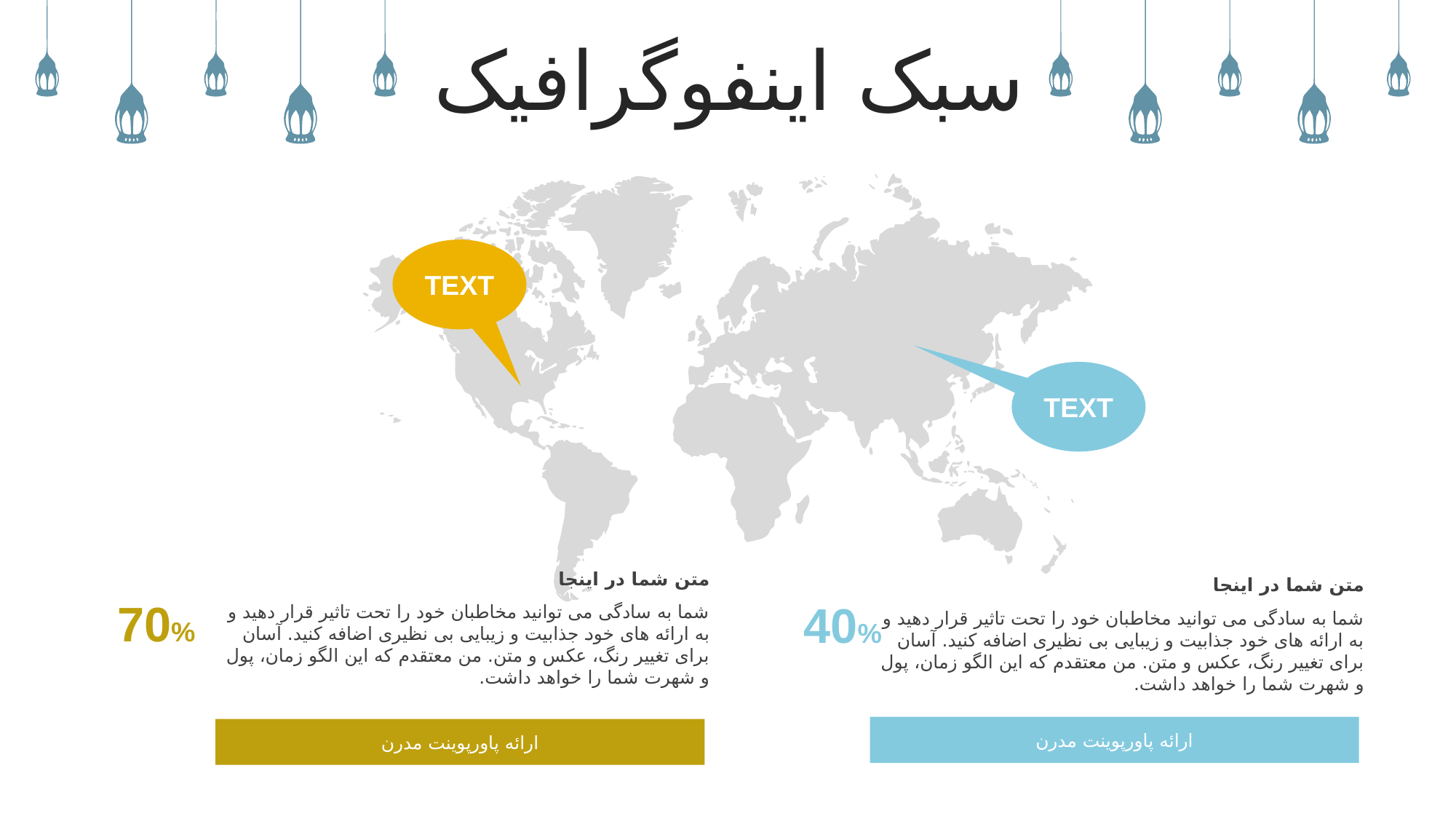

سبک اینفوگرافیک

TEXT
TEXT
متن شما در اینجا
شما به سادگی می توانید مخاطبان خود را تحت تاثیر قرار دهید و به ارائه های خود جذابیت و زیبایی بی نظیری اضافه کنید. آسان برای تغییر رنگ، عکس و متن. من معتقدم که این الگو زمان، پول و شهرت شما را خواهد داشت.
متن شما در اینجا
شما به سادگی می توانید مخاطبان خود را تحت تاثیر قرار دهید و به ارائه های خود جذابیت و زیبایی بی نظیری اضافه کنید. آسان برای تغییر رنگ، عکس و متن. من معتقدم که این الگو زمان، پول و شهرت شما را خواهد داشت.
70%
40%
ارائه پاورپوینت مدرن
ارائه پاورپوینت مدرن